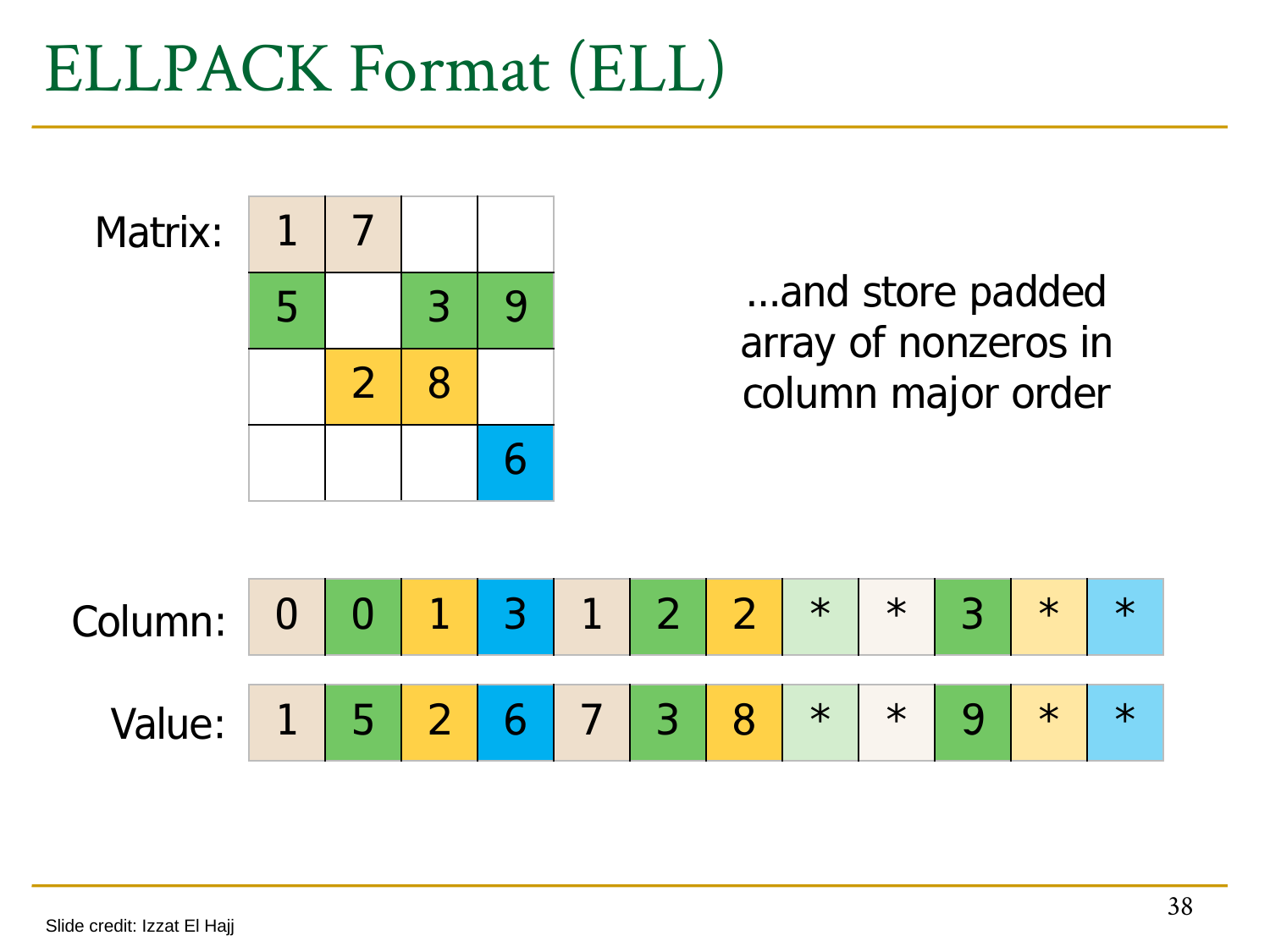

# ELLPACK Format (ELL)
| 1 | 7 |  |  |
| --- | --- | --- | --- |
| 5 |  | 3 | 9 |
|  | 2 | 8 |  |
|  |  |  | 6 |
Matrix:
…and store padded array of nonzeros in column major order
| 0 | 0 | 1 | 3 | 1 | 2 | 2 | \* | \* | 3 | \* | \* |
| --- | --- | --- | --- | --- | --- | --- | --- | --- | --- | --- | --- |
Column:
| 1 | 5 | 2 | 6 | 7 | 3 | 8 | \* | \* | 9 | \* | \* |
| --- | --- | --- | --- | --- | --- | --- | --- | --- | --- | --- | --- |
Value:
38
Slide credit: Izzat El Hajj